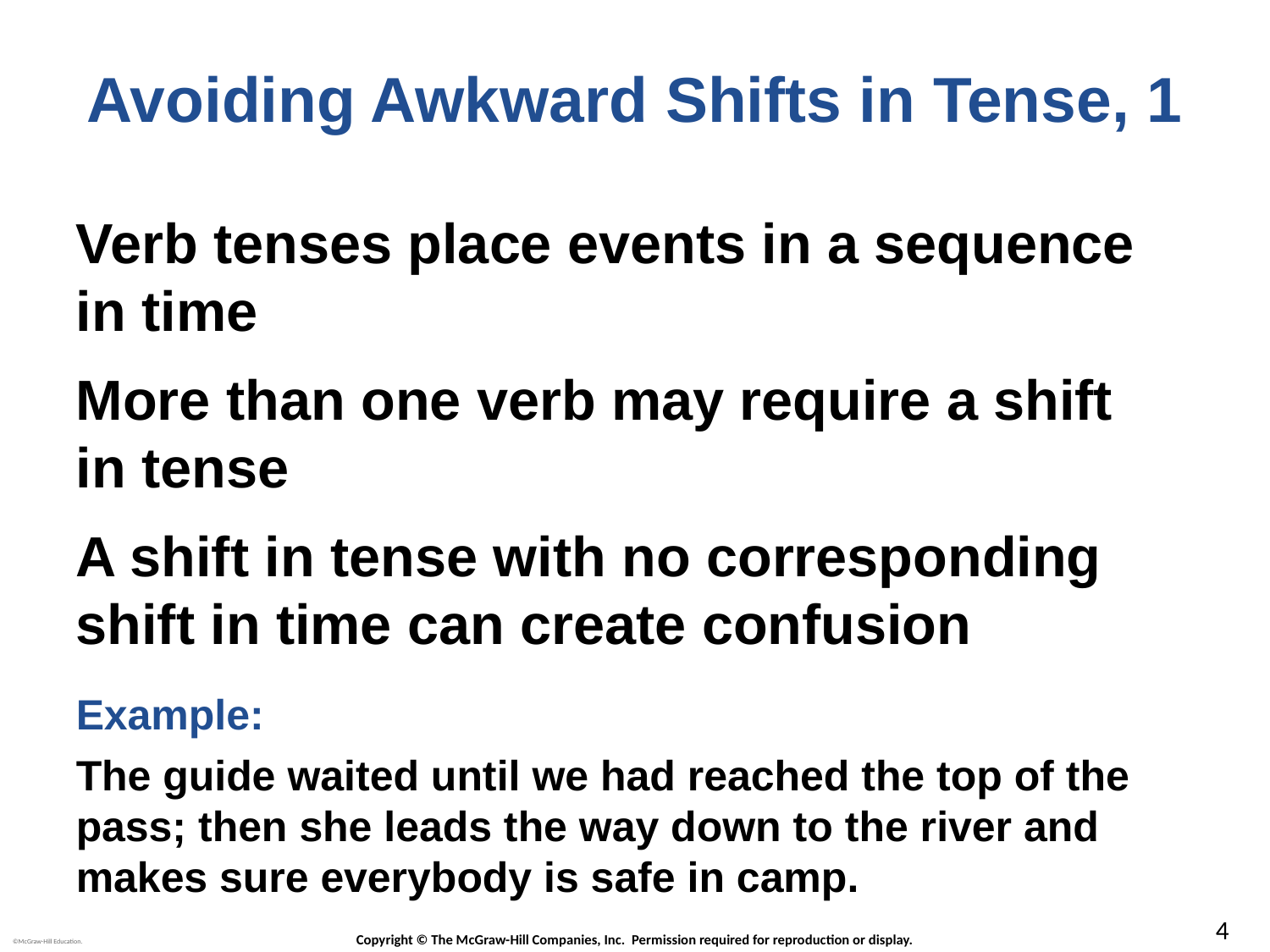

# Avoiding Awkward Shifts in Tense, 1
Verb tenses place events in a sequence in time
More than one verb may require a shift
in tense
A shift in tense with no corresponding shift in time can create confusion
Example:
The guide waited until we had reached the top of the pass; then she leads the way down to the river and makes sure everybody is safe in camp.